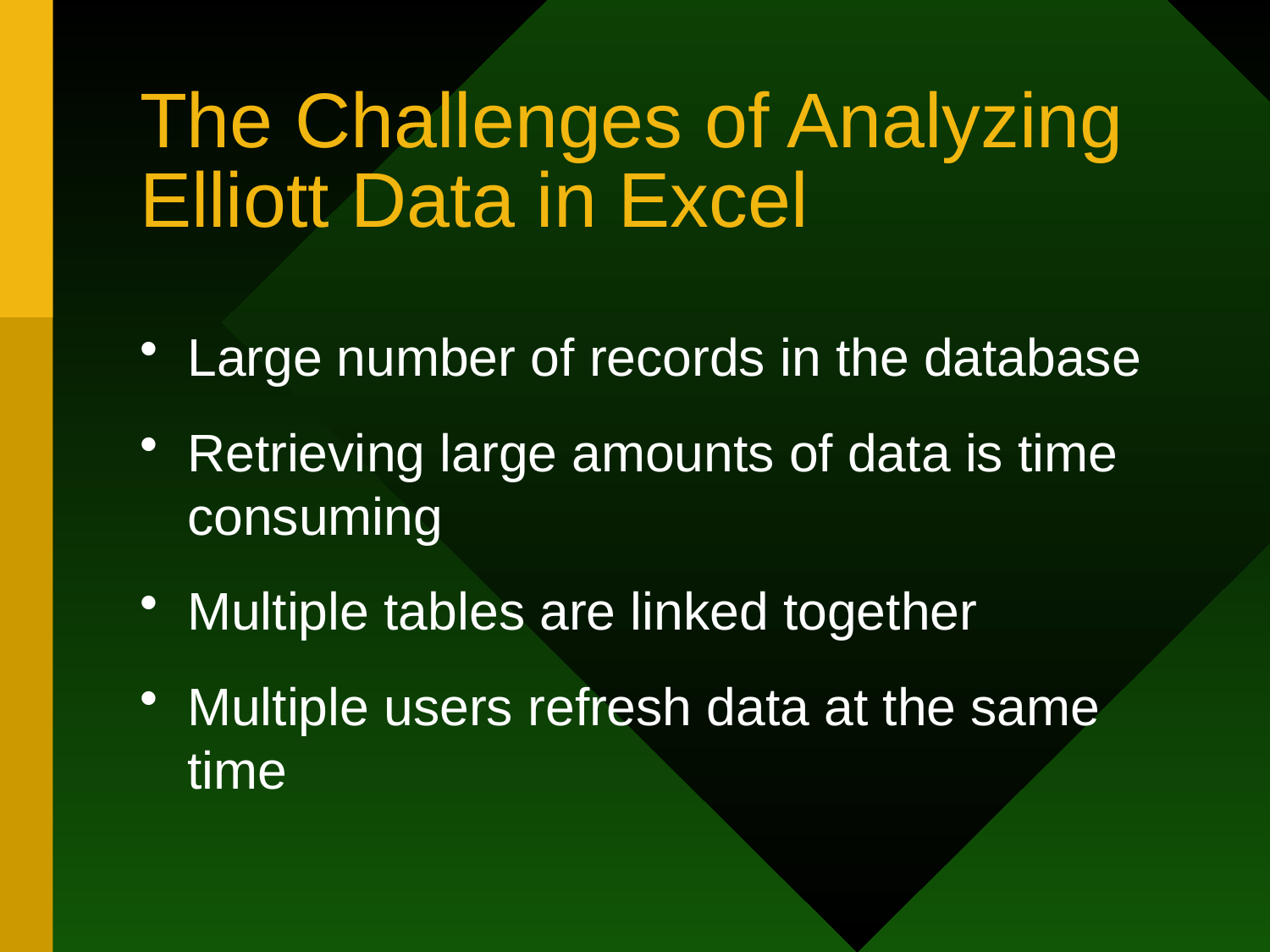

# The Challenges of Analyzing Elliott Data in Excel
Large number of records in the database
Retrieving large amounts of data is time consuming
Multiple tables are linked together
Multiple users refresh data at the same time